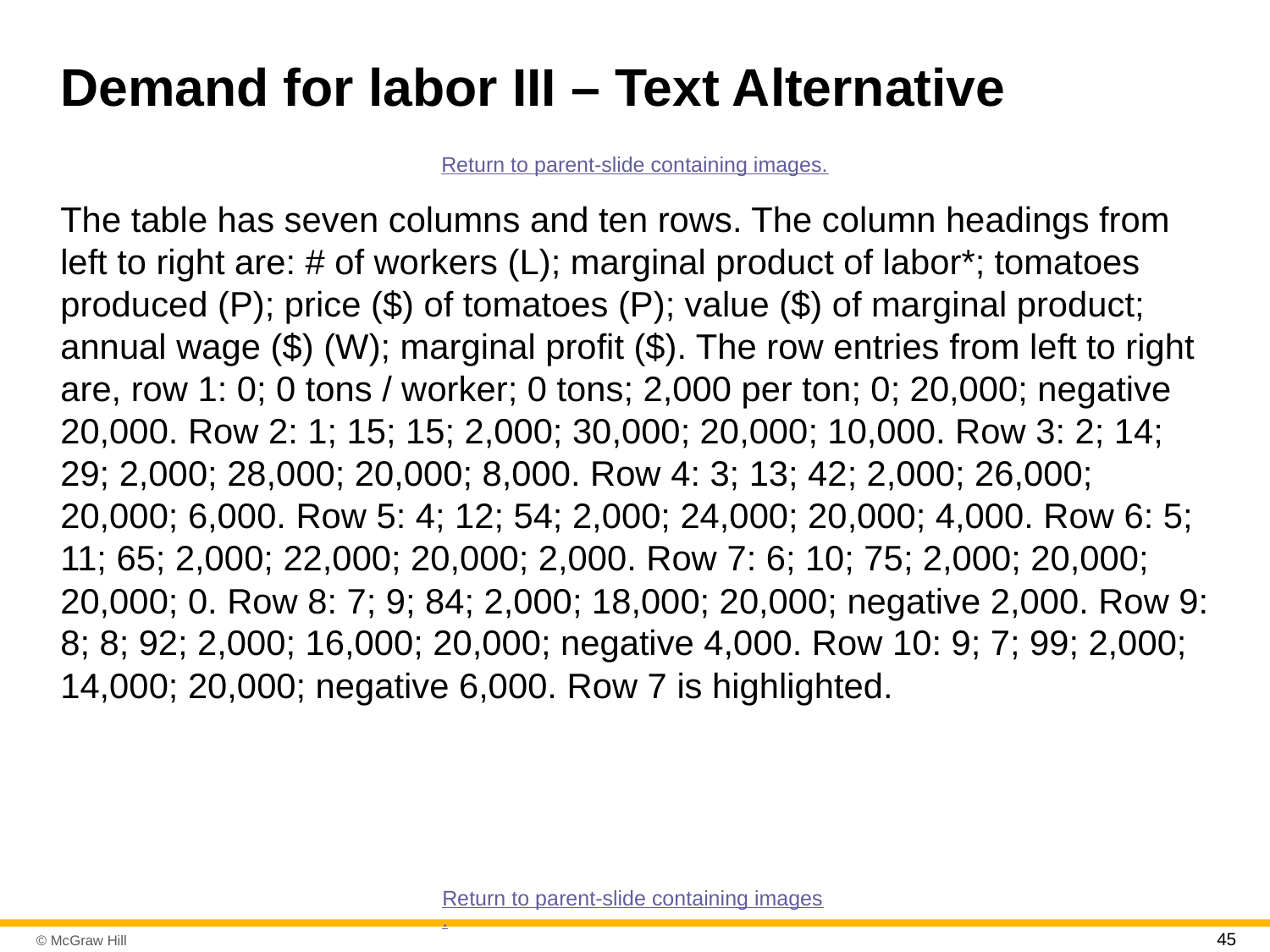

# Demand for labor III – Text Alternative
Return to parent-slide containing images.
The table has seven columns and ten rows. The column headings from left to right are: # of workers (L); marginal product of labor*; tomatoes produced (P); price ($) of tomatoes (P); value ($) of marginal product; annual wage ($) (W); marginal profit ($). The row entries from left to right are, row 1: 0; 0 tons / worker; 0 tons; 2,000 per ton; 0; 20,000; negative 20,000. Row 2: 1; 15; 15; 2,000; 30,000; 20,000; 10,000. Row 3: 2; 14; 29; 2,000; 28,000; 20,000; 8,000. Row 4: 3; 13; 42; 2,000; 26,000; 20,000; 6,000. Row 5: 4; 12; 54; 2,000; 24,000; 20,000; 4,000. Row 6: 5; 11; 65; 2,000; 22,000; 20,000; 2,000. Row 7: 6; 10; 75; 2,000; 20,000; 20,000; 0. Row 8: 7; 9; 84; 2,000; 18,000; 20,000; negative 2,000. Row 9: 8; 8; 92; 2,000; 16,000; 20,000; negative 4,000. Row 10: 9; 7; 99; 2,000; 14,000; 20,000; negative 6,000. Row 7 is highlighted.
Return to parent-slide containing images.